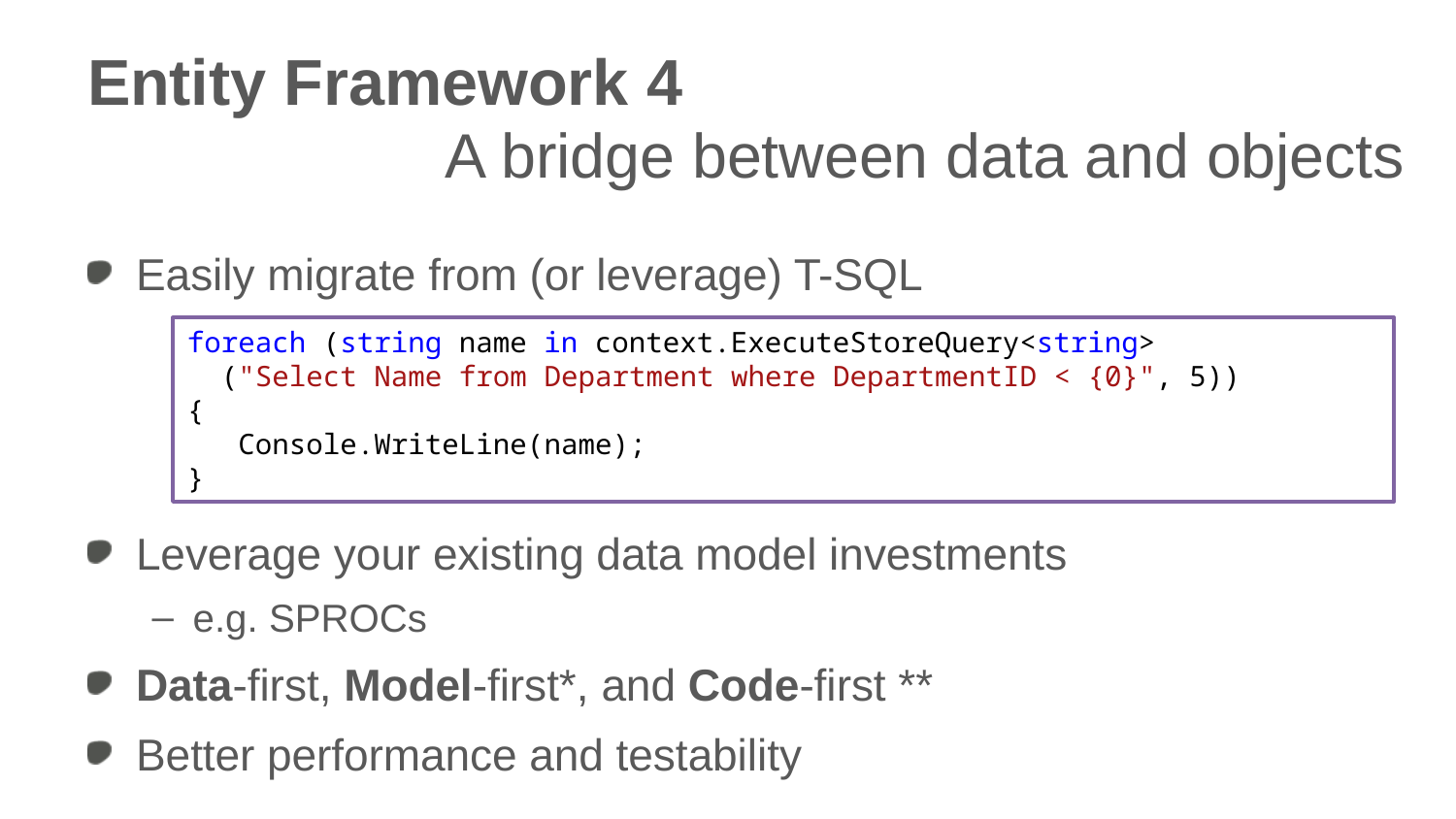

# Entity Framework 4
A bridge between data and objects

Easily migrate from (or leverage) T-SQL

Leverage your existing data model investments
e.g. SPROCs
Data-first, Model-first*, and Code-first **
Better performance and testability
foreach (string name in context.ExecuteStoreQuery<string>
  ("Select Name from Department where DepartmentID < {0}", 5))
{
   Console.WriteLine(name);
}